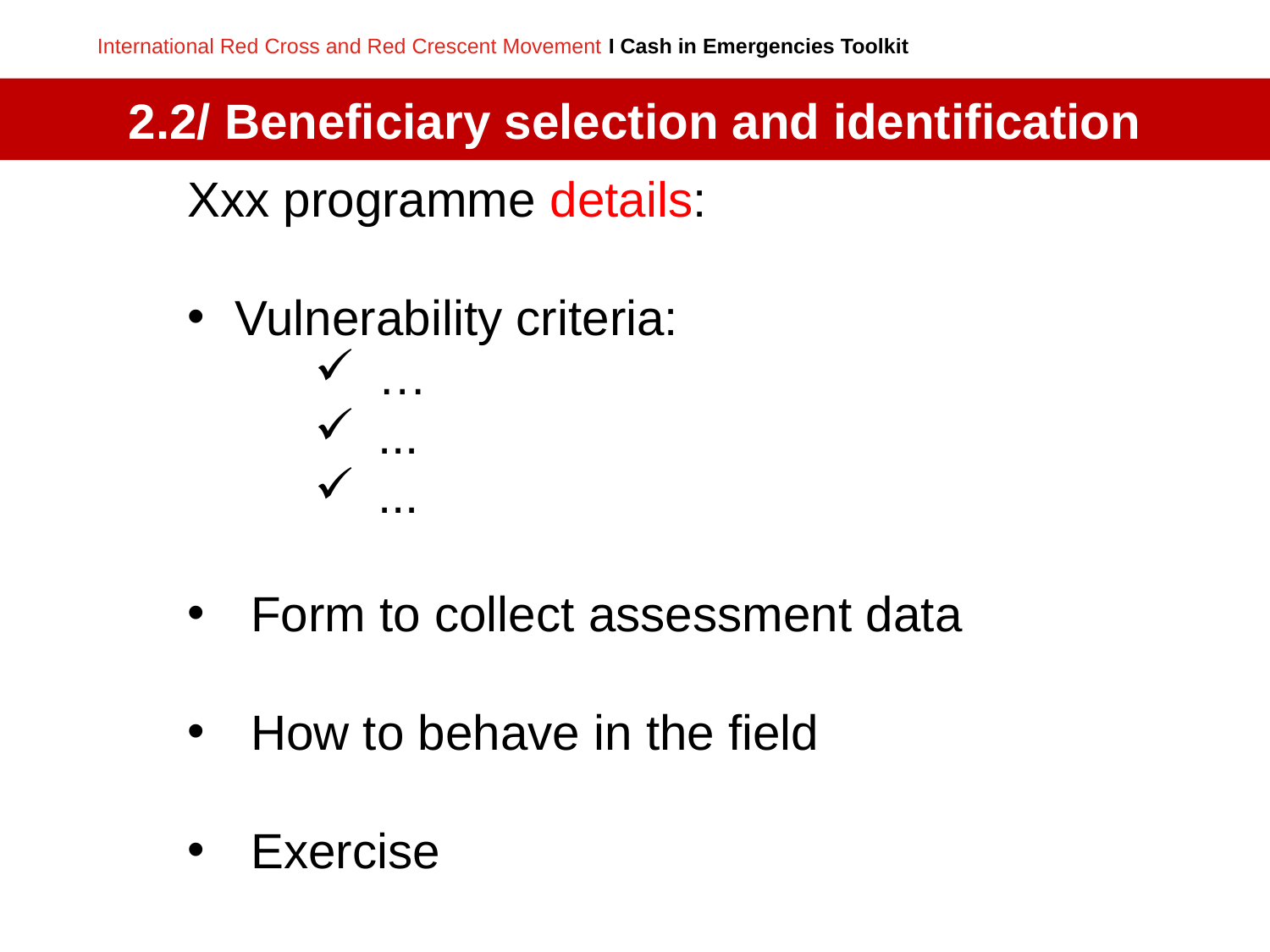

# 2.2/ Beneficiary selection and identification
Xxx programme details:

Vulnerability criteria:
…
...
...

Form to collect assessment data

How to behave in the field

Exercise